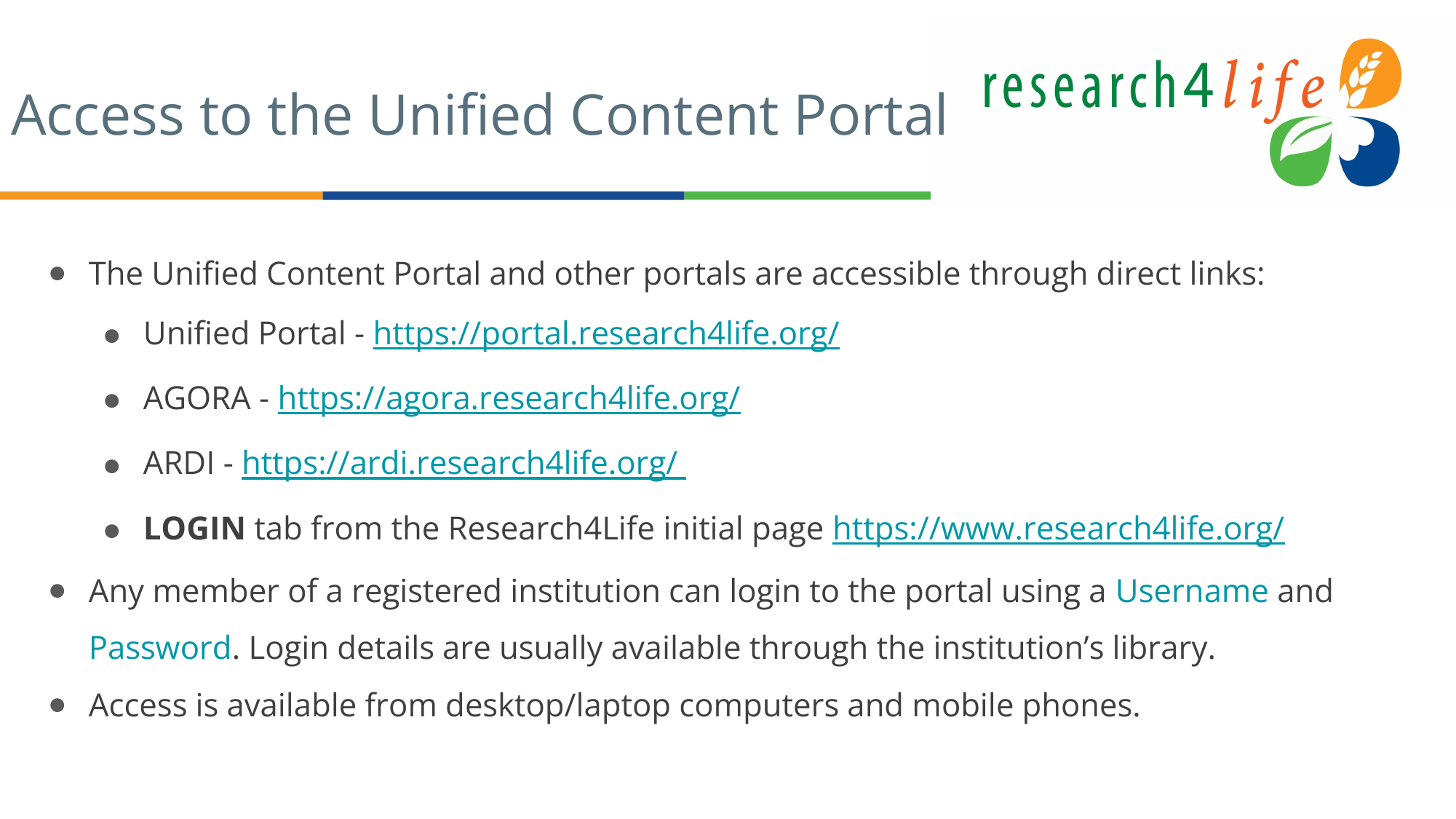

# Access to the Unified Content Portal
The Unified Content Portal and other portals are accessible through direct links:
Unified Portal - https://portal.research4life.org/
AGORA - https://agora.research4life.org/
ARDI - https://ardi.research4life.org/
LOGIN tab from the Research4Life initial page https://www.research4life.org/
Any member of a registered institution can login to the portal using a Username and Password. Login details are usually available through the institution’s library.
Access is available from desktop/laptop computers and mobile phones.